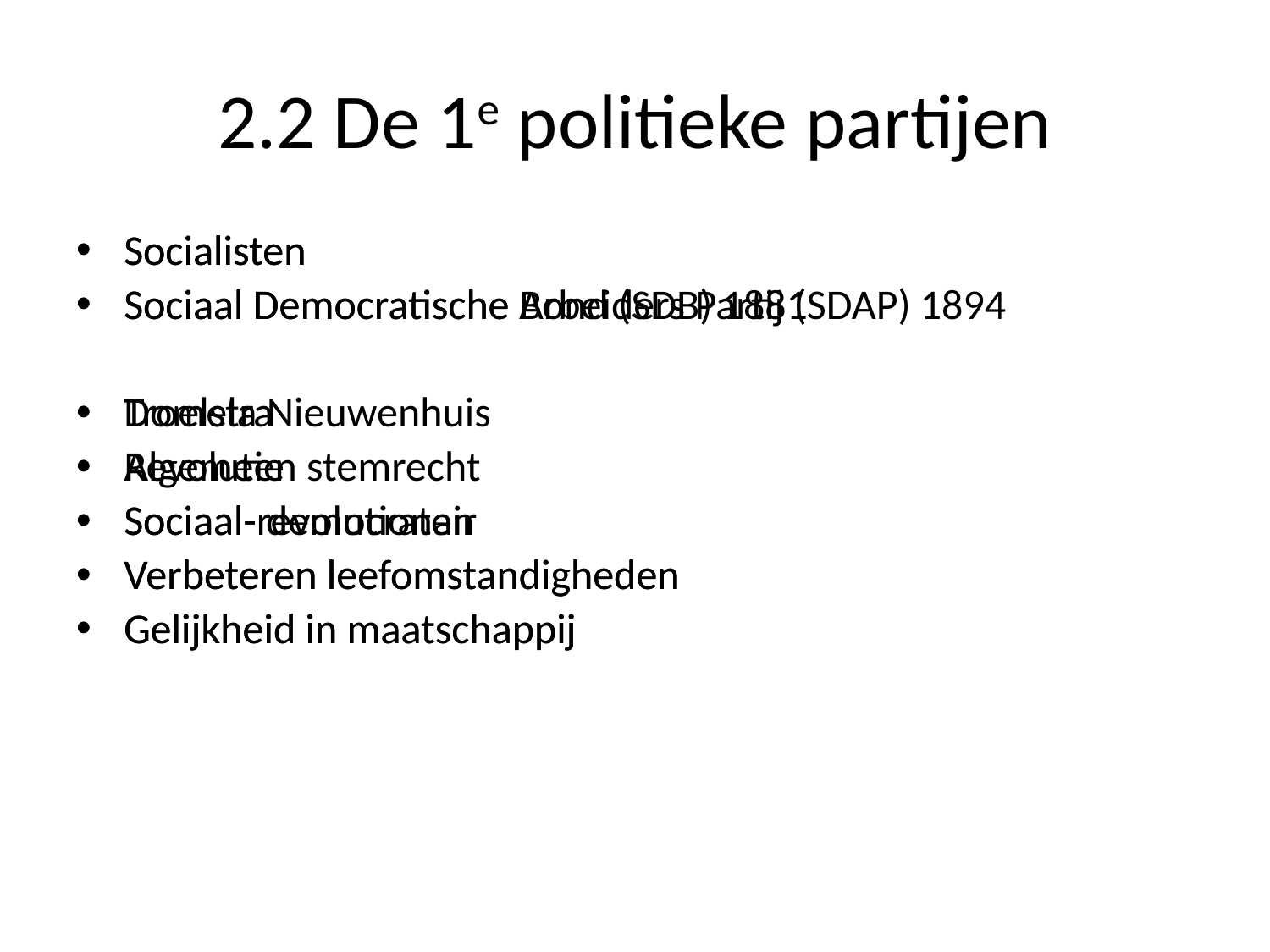

# 2.2 De 1e politieke partijen
Socialisten
Sociaal Democratische Bond (SDB) 1881

Domela Nieuwenhuis
Revolutie
Sociaal-revolutionair
Verbeteren leefomstandigheden
Gelijkheid in maatschappij

Socialisten
Sociaal Democratische Arbeiders Partij (SDAP) 1894

Troelstra
Algemeen stemrecht
Sociaal- democraten
Verbeteren leefomstandigheden
Gelijkheid in maatschappij